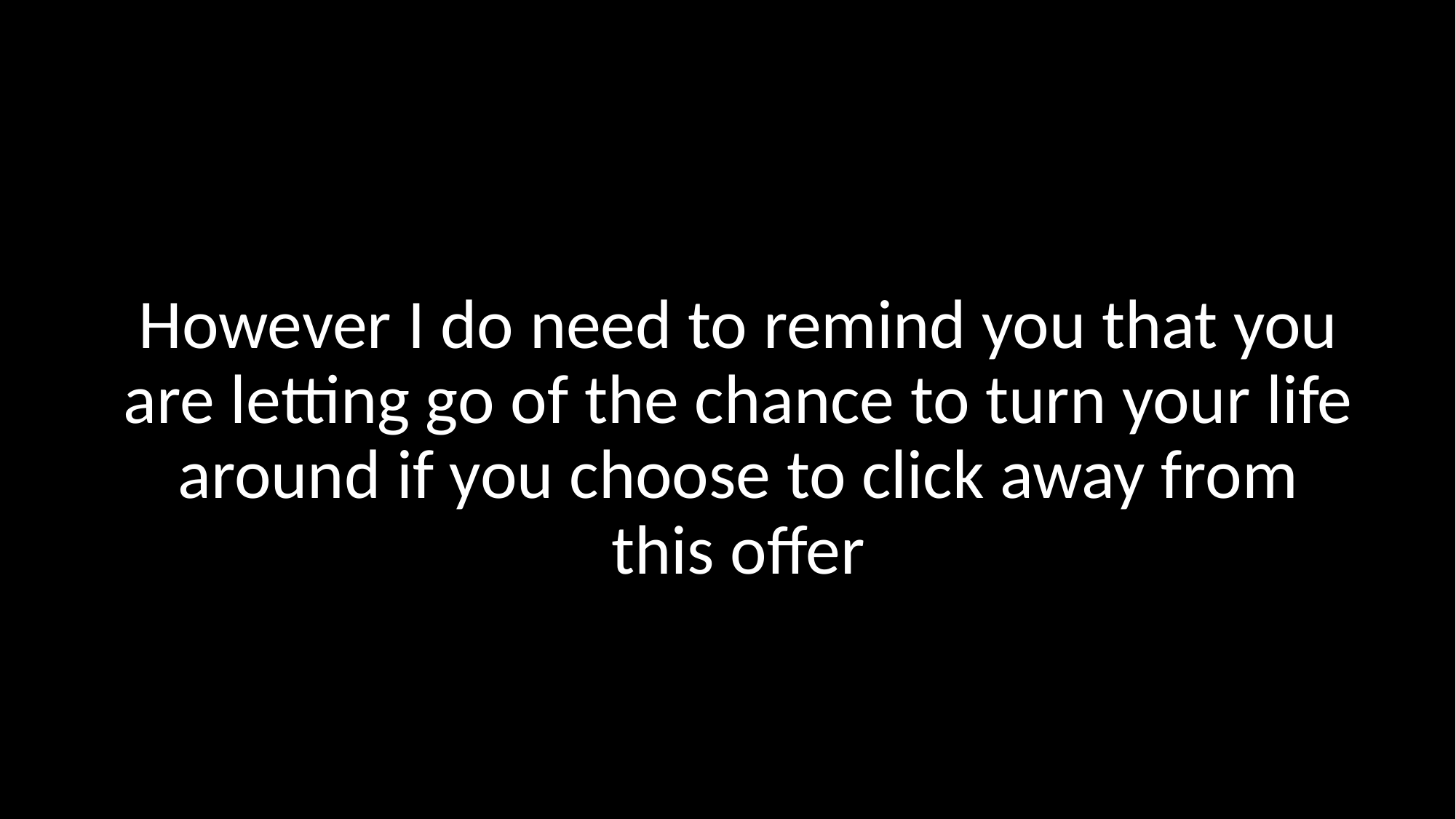

However I do need to remind you that you are letting go of the chance to turn your life around if you choose to click away from this offer